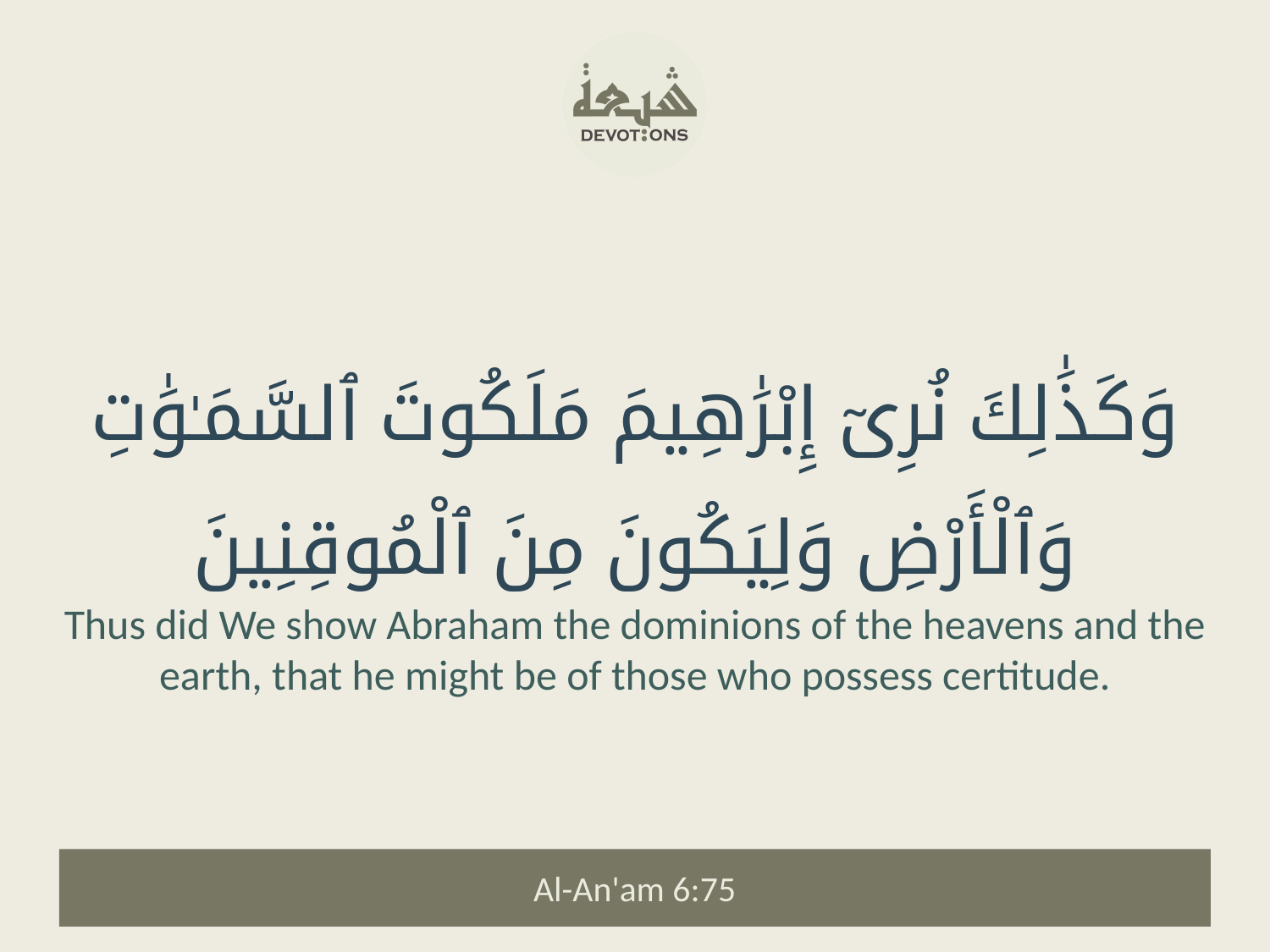

وَكَذَٰلِكَ نُرِىٓ إِبْرَٰهِيمَ مَلَكُوتَ ٱلسَّمَـٰوَٰتِ وَٱلْأَرْضِ وَلِيَكُونَ مِنَ ٱلْمُوقِنِينَ
Thus did We show Abraham the dominions of the heavens and the earth, that he might be of those who possess certitude.
Al-An'am 6:75